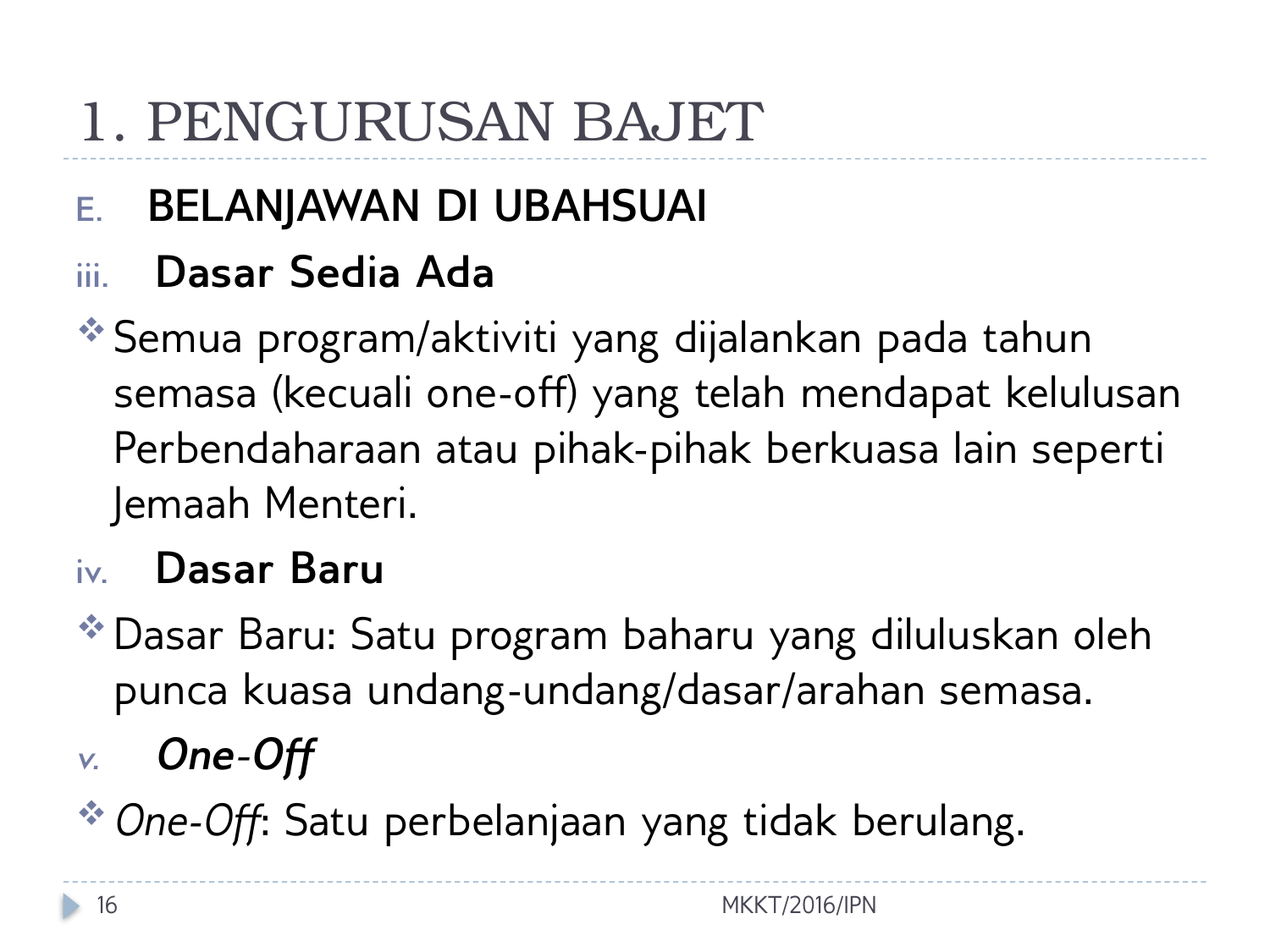

# 1. PENGURUSAN BAJET
BELANJAWAN DI UBAHSUAI
Dasar Sedia Ada
Semua program/aktiviti yang dijalankan pada tahun semasa (kecuali one-off) yang telah mendapat kelulusan Perbendaharaan atau pihak-pihak berkuasa lain seperti Jemaah Menteri.
Dasar Baru
Dasar Baru: Satu program baharu yang diluluskan oleh punca kuasa undang-undang/dasar/arahan semasa.
One-Off
One-Off: Satu perbelanjaan yang tidak berulang.
16
MKKT/2016/IPN